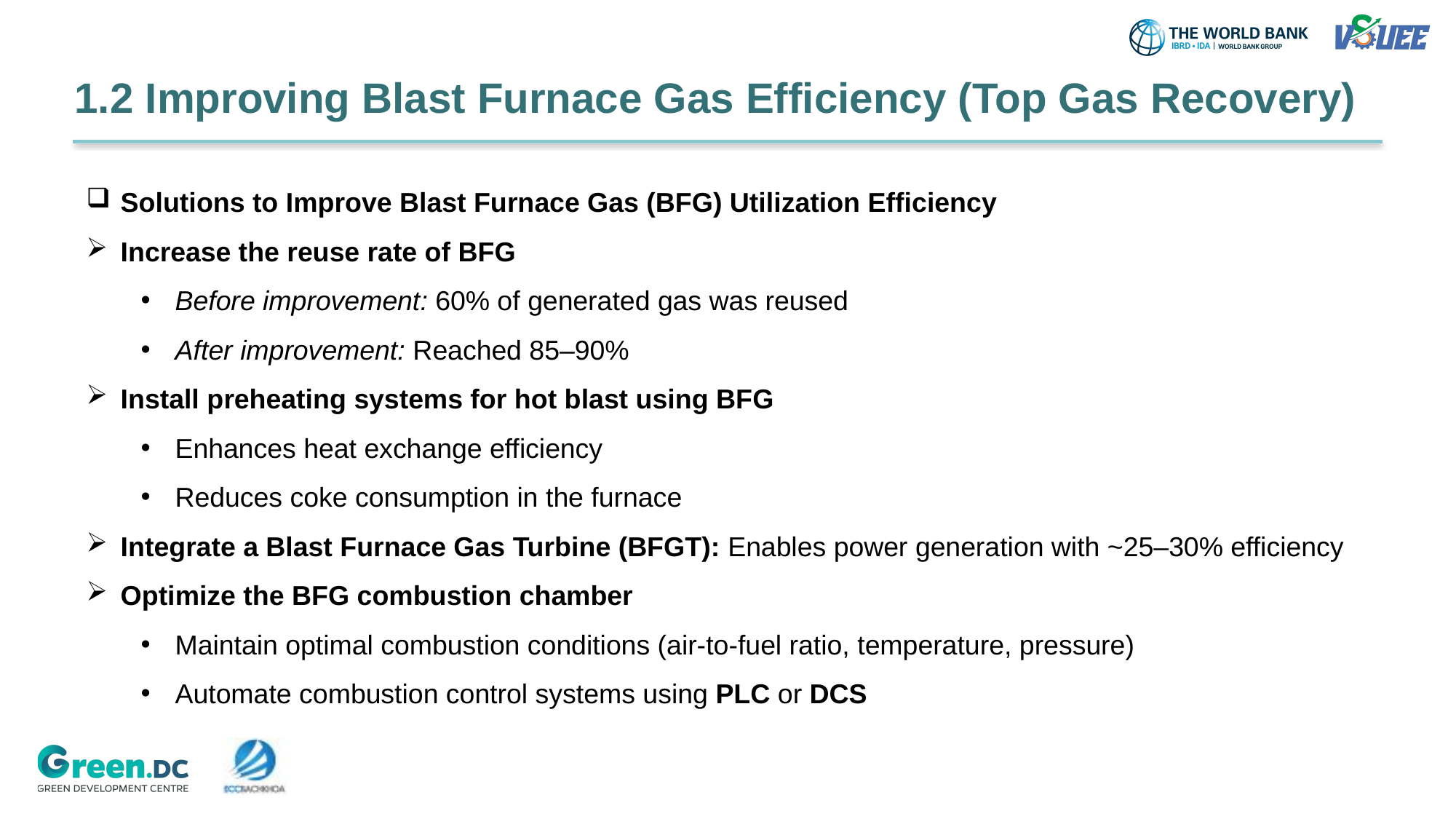

1.2 Improving Blast Furnace Gas Efficiency (Top Gas Recovery)
Solutions to Improve Blast Furnace Gas (BFG) Utilization Efficiency
Increase the reuse rate of BFG
Before improvement: 60% of generated gas was reused
After improvement: Reached 85–90%
Install preheating systems for hot blast using BFG
Enhances heat exchange efficiency
Reduces coke consumption in the furnace
Integrate a Blast Furnace Gas Turbine (BFGT): Enables power generation with ~25–30% efficiency
Optimize the BFG combustion chamber
Maintain optimal combustion conditions (air-to-fuel ratio, temperature, pressure)
Automate combustion control systems using PLC or DCS